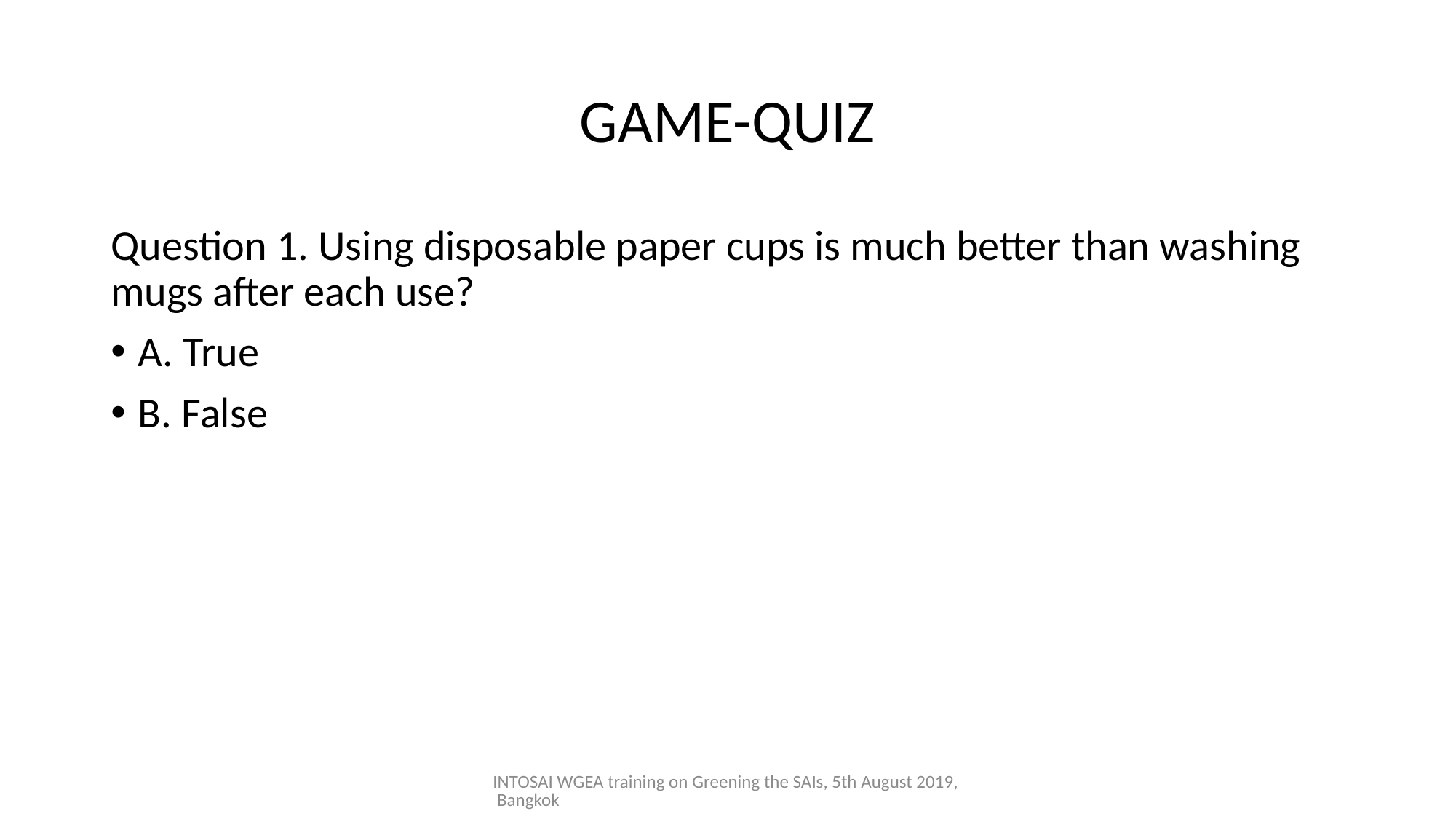

# GAME-QUIZ
Question 1. Using disposable paper cups is much better than washing mugs after each use?
A. True
B. False

INTOSAI WGEA training on Greening the SAIs, 5th August 2019, Bangkok